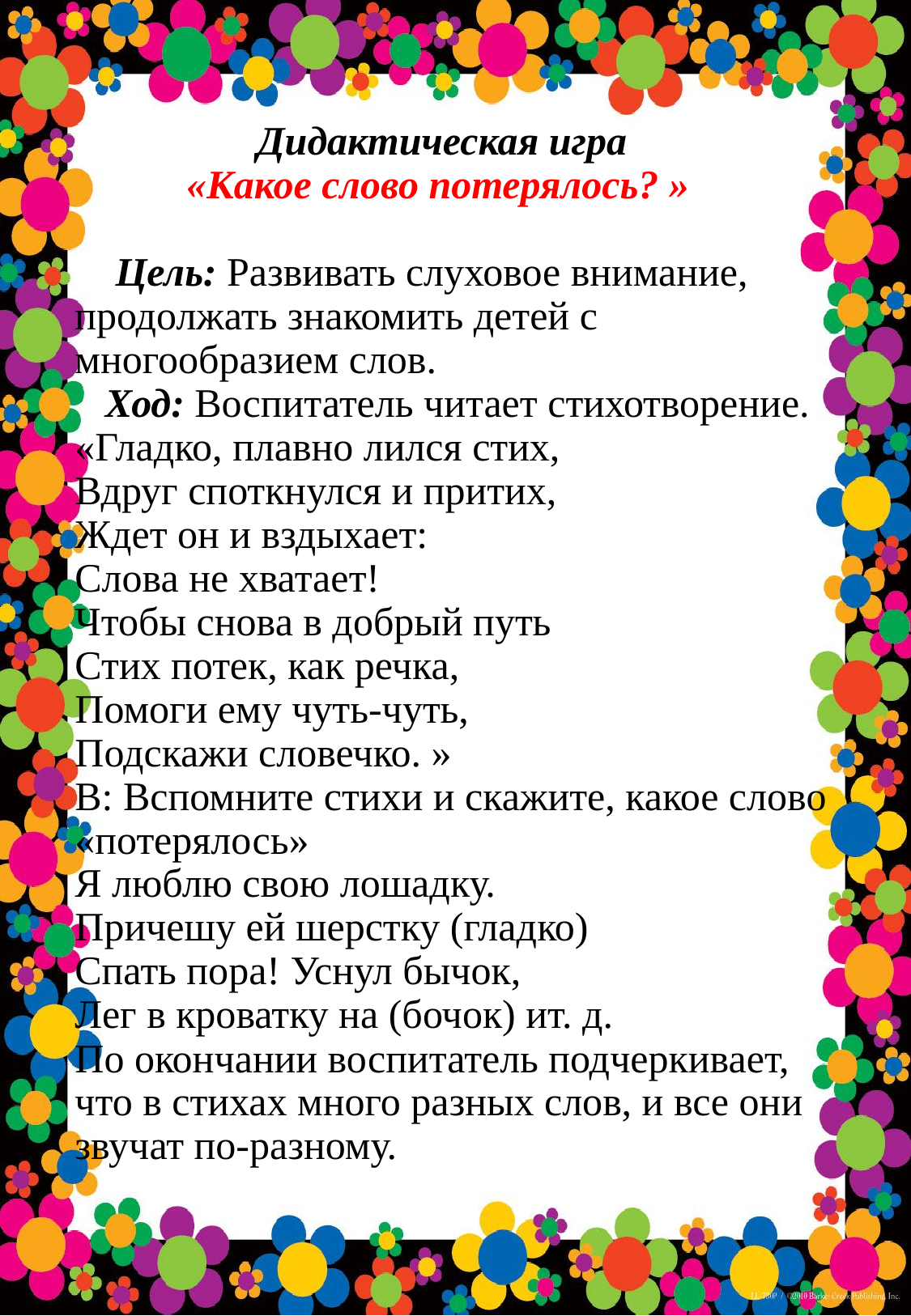

# Дидактическая игра «Какое слово потерялось? » Цель: Развивать слуховое внимание, продолжать знакомить детей с многообразием слов. Ход: Воспитатель читает стихотворение. «Гладко, плавно лился стих, Вдруг споткнулся и притих, Ждет он и вздыхает: Слова не хватает! Чтобы снова в добрый путь Стих потек, как речка, Помоги ему чуть-чуть, Подскажи словечко. » В: Вспомните стихи и скажите, какое слово «потерялось» Я люблю свою лошадку. Причешу ей шерстку (гладко) Спать пора! Уснул бычок, Лег в кроватку на (бочок) ит. д. По окончании воспитатель подчеркивает, что в стихах много разных слов, и все они звучат по-разному.